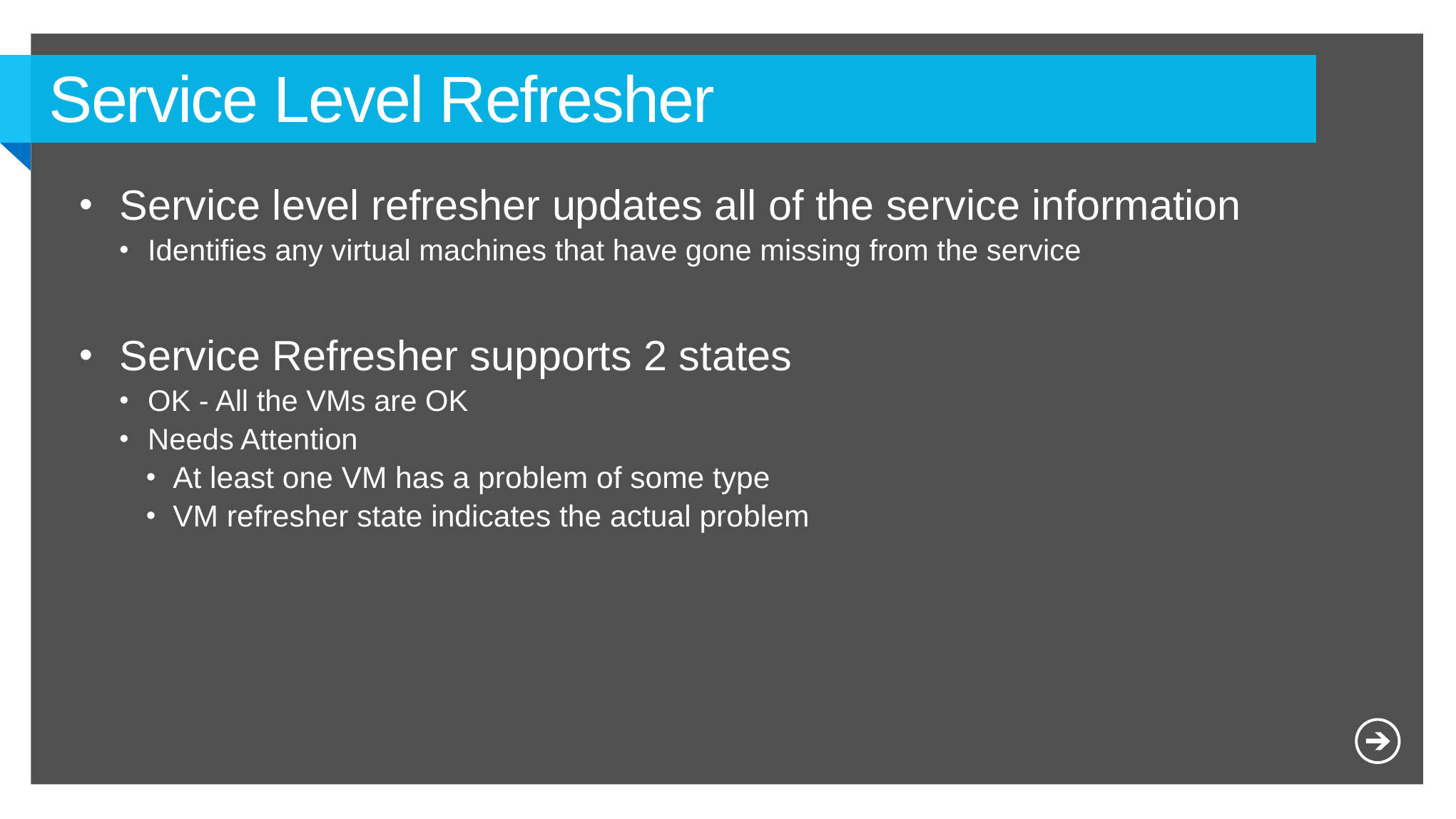

# Service Level Refresher
Service level refresher updates all of the service information
Identifies any virtual machines that have gone missing from the service

Service Refresher supports 2 states
OK - All the VMs are OK
Needs Attention
At least one VM has a problem of some type
VM refresher state indicates the actual problem